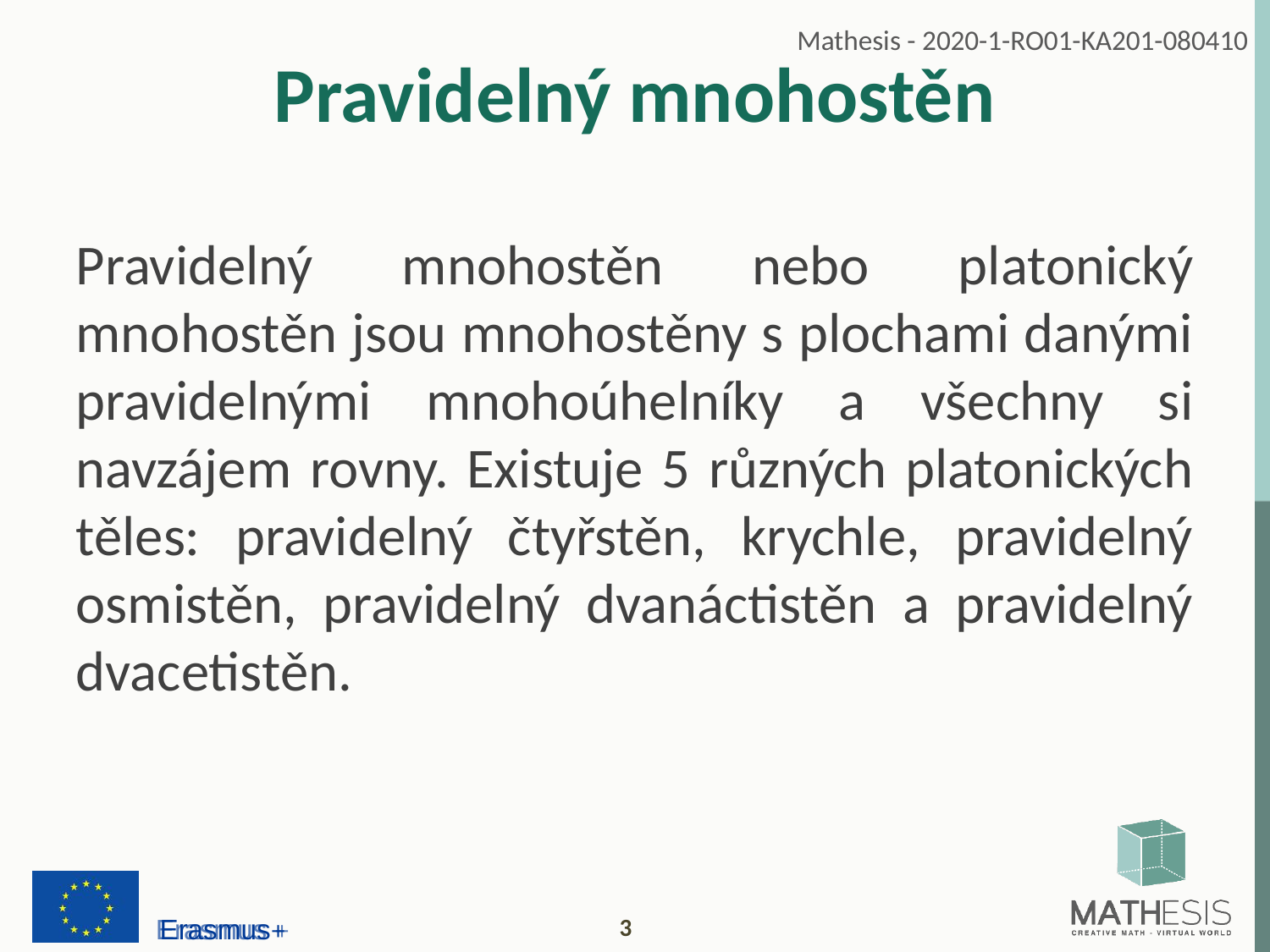

# Pravidelný mnohostěn
Pravidelný mnohostěn nebo platonický mnohostěn jsou mnohostěny s plochami danými pravidelnými mnohoúhelníky a všechny si navzájem rovny. Existuje 5 různých platonických těles: pravidelný čtyřstěn, krychle, pravidelný osmistěn, pravidelný dvanáctistěn a pravidelný dvacetistěn.